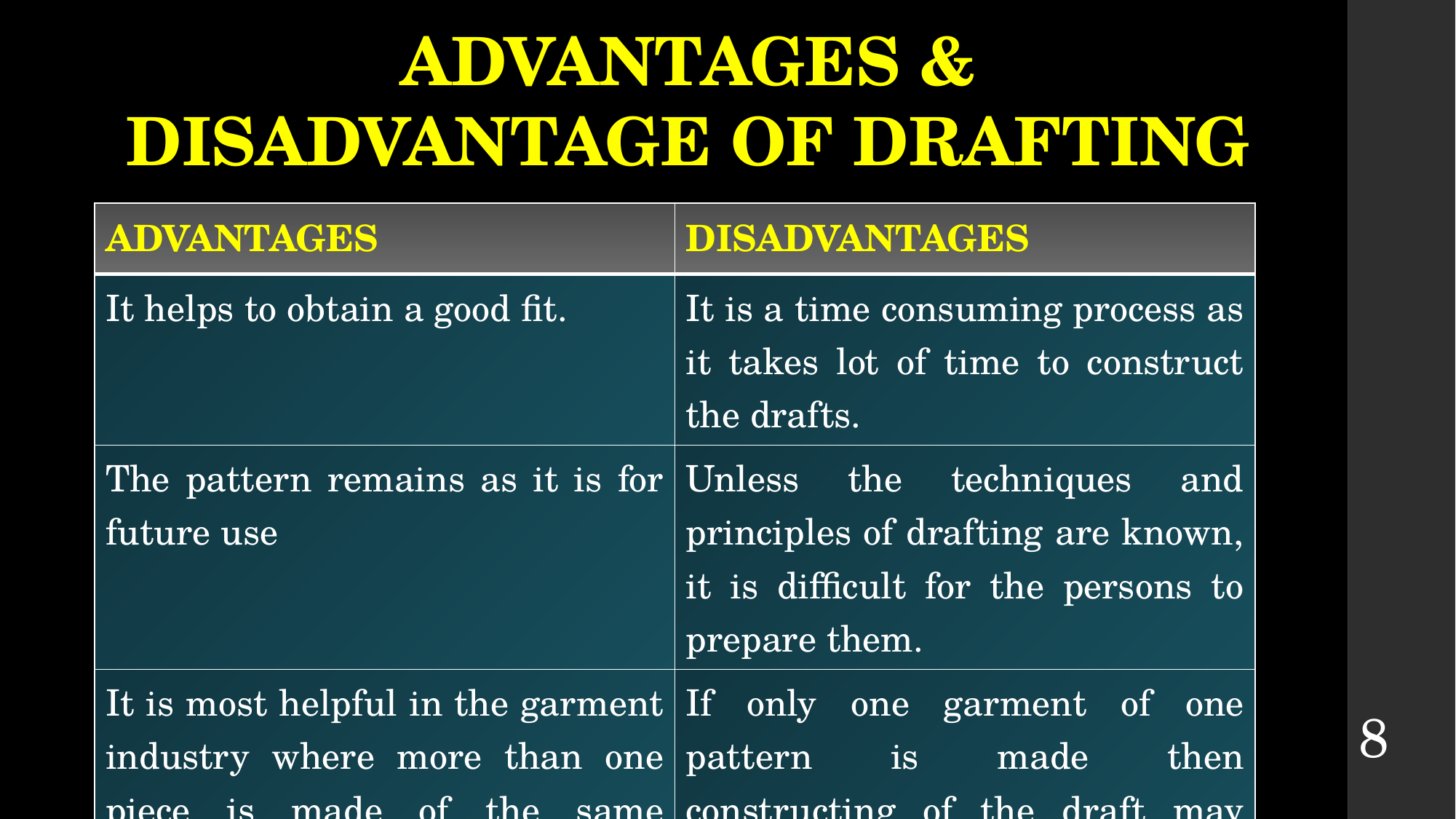

ADVANTAGES & DISADVANTAGE OF DRAFTING
| ADVANTAGES | DISADVANTAGES |
| --- | --- |
| It helps to obtain a good fit. | It is a time consuming process as it takes lot of time to construct the drafts. |
| The pattern remains as it is for future use | Unless the techniques and principles of drafting are known, it is difficult for the persons to prepare them. |
| It is most helpful in the garment industry where more than one piece is made of the same pattern. | If only one garment of one pattern is made then constructing of the draft may seem less useful. |
8